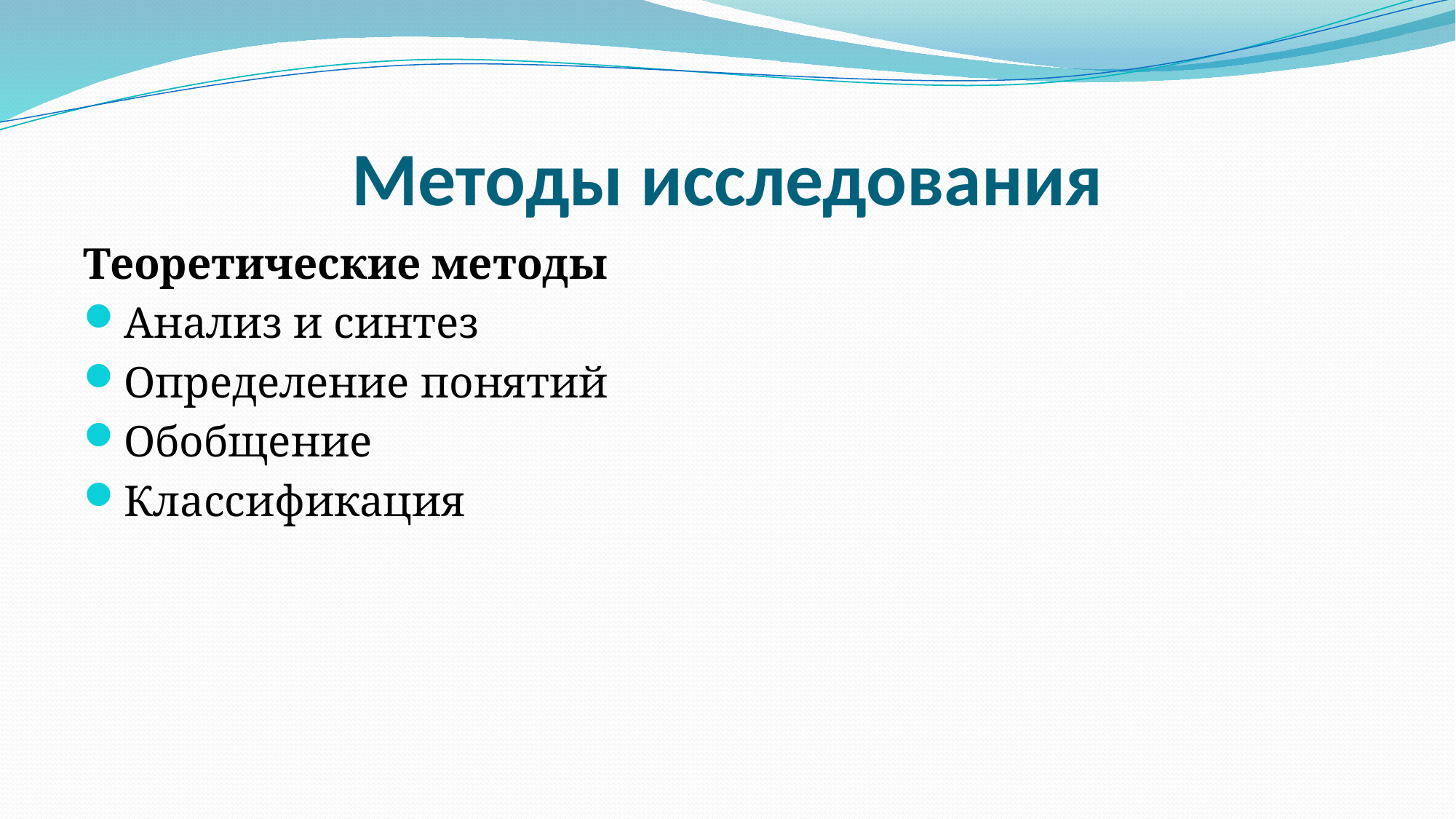

# Методы исследования
Теоретические методы
Анализ и синтез
Определение понятий
Обобщение
Классификация